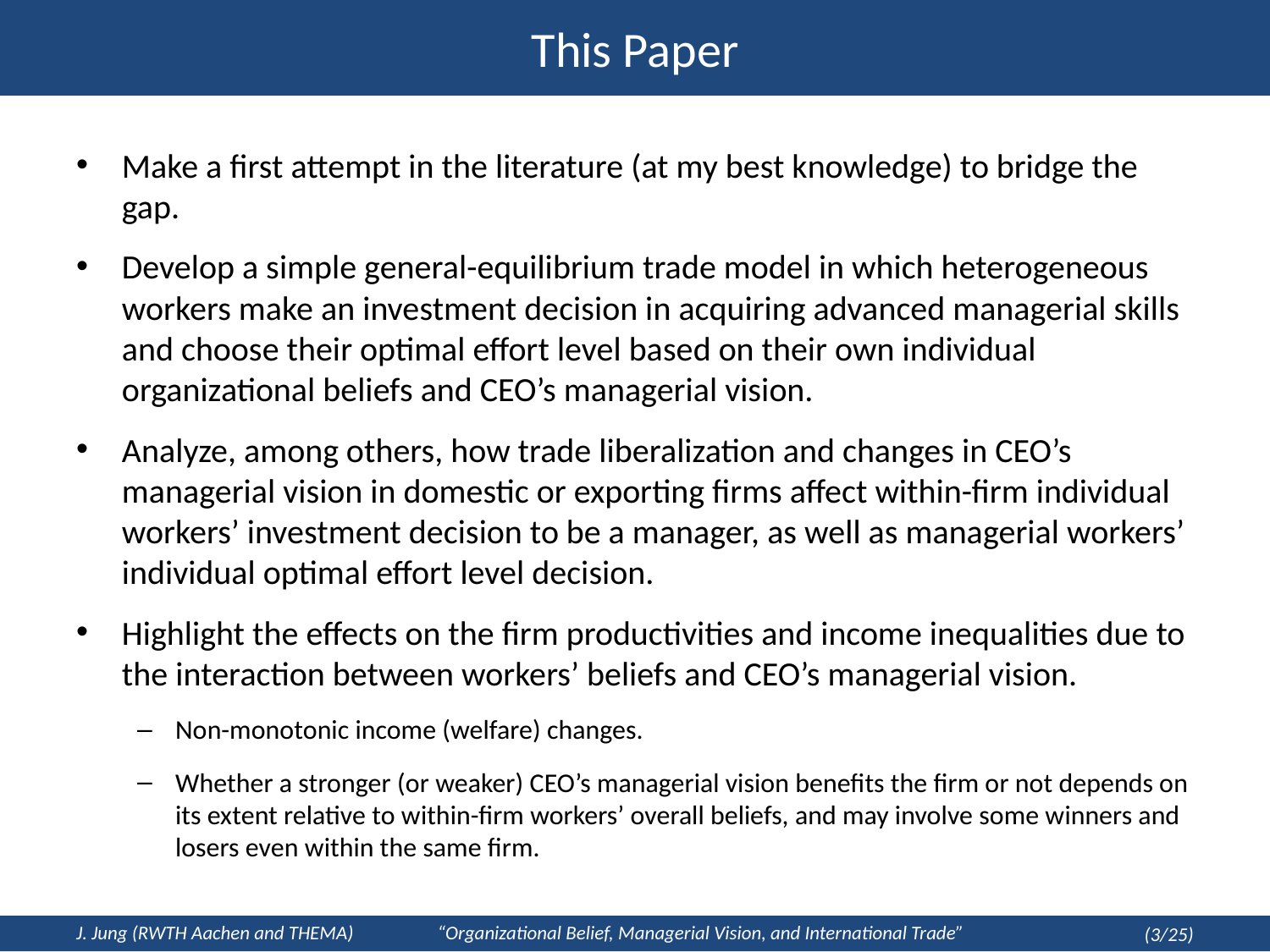

# This Paper
Make a first attempt in the literature (at my best knowledge) to bridge the gap.
Develop a simple general-equilibrium trade model in which heterogeneous workers make an investment decision in acquiring advanced managerial skills and choose their optimal effort level based on their own individual organizational beliefs and CEO’s managerial vision.
Analyze, among others, how trade liberalization and changes in CEO’s managerial vision in domestic or exporting firms affect within-firm individual workers’ investment decision to be a manager, as well as managerial workers’ individual optimal effort level decision.
Highlight the effects on the firm productivities and income inequalities due to the interaction between workers’ beliefs and CEO’s managerial vision.
Non-monotonic income (welfare) changes.
Whether a stronger (or weaker) CEO’s managerial vision benefits the firm or not depends on its extent relative to within-firm workers’ overall beliefs, and may involve some winners and losers even within the same firm.
Make a first attempt in the literature (at my best knowledge) to bridge the gap.
Develop a simple general-equilibrium trade model in which heterogeneous workers make an investment decision in acquiring advanced managerial skills and choose their optimal effort level based on their own individual organizational beliefs and CEO’s managerial vision.
Analyze, among others, how trade liberalization and changes in CEO’s managerial vision in domestic or exporting firms affect within-firm individual workers’ investment decision to be a manager, as well as managerial workers’ individual optimal effort level decision.
Highlight the effects on the firm productivities and income inequalities due to the interaction between workers’ beliefs and CEO’s managerial vision.
Non-monotonic income (welfare) changes.
Whether a stronger (or weaker) CEO’s managerial vision benefits the firm or not depends on its extent relative to within-firm workers’ overall beliefs, and may involve some winners and losers even within the same firm.
J. Jung (RWTH Aachen and THEMA)                   “Organizational Belief, Managerial Vision, and International Trade”
(3/25)